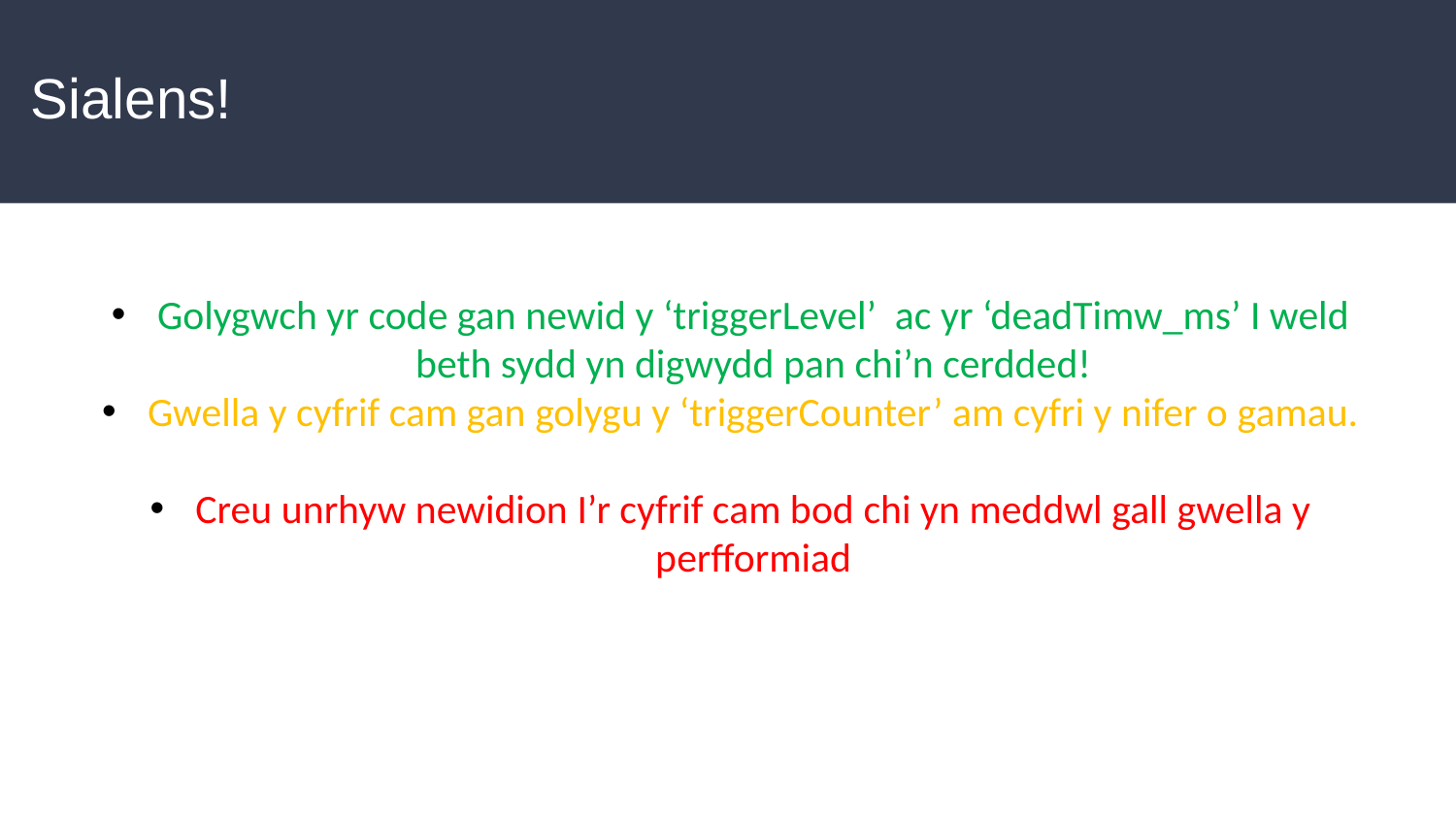

# Sialens!
Golygwch yr code gan newid y ‘triggerLevel’  ac yr ‘deadTimw_ms’ I weld beth sydd yn digwydd pan chi’n cerdded!
Gwella y cyfrif cam gan golygu y ‘triggerCounter’ am cyfri y nifer o gamau.

Creu unrhyw newidion I’r cyfrif cam bod chi yn meddwl gall gwella y perfformiad